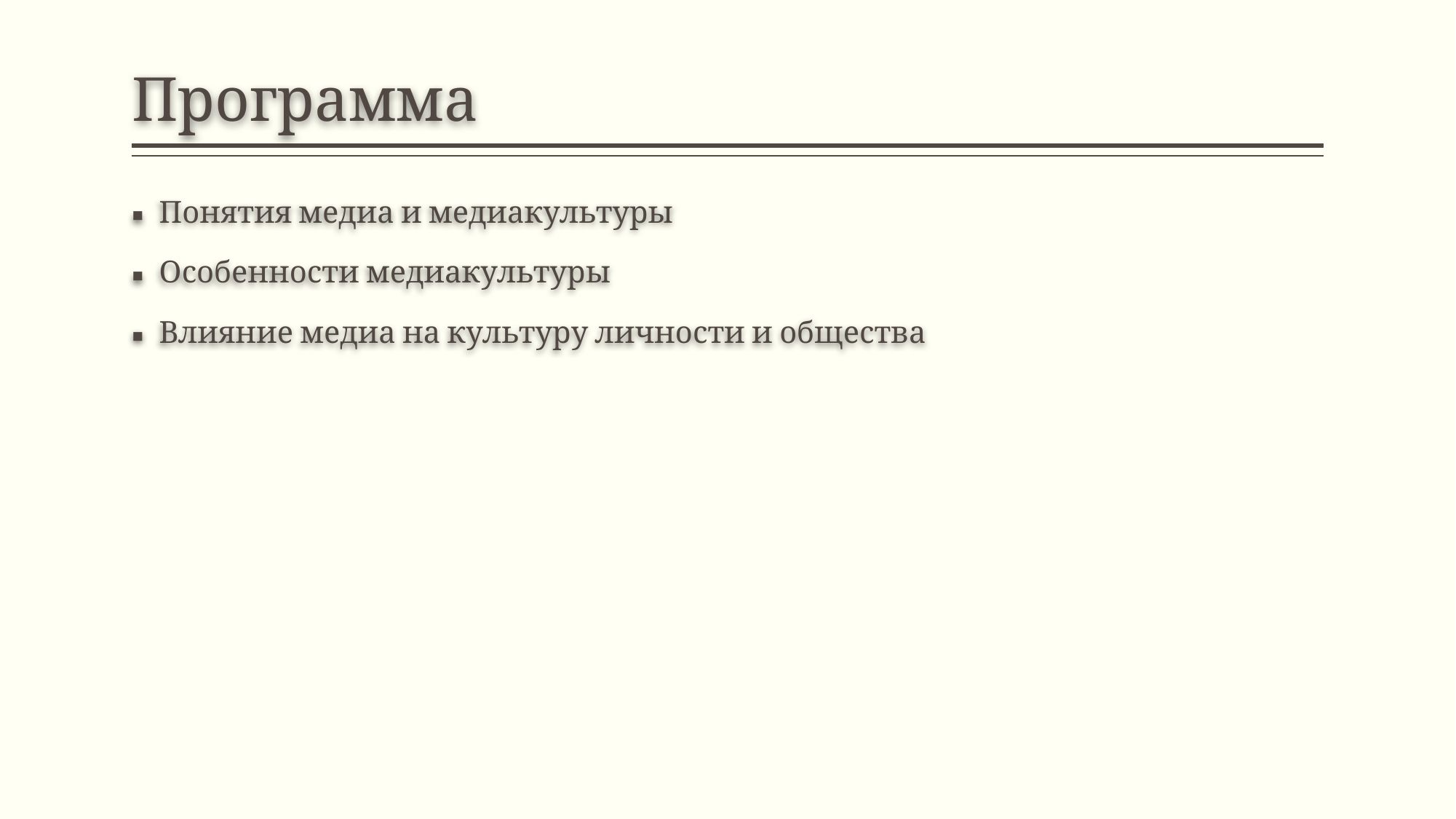

# Программа
Понятия медиа и медиакультуры
Особенности медиакультуры
Влияние медиа на культуру личности и общества